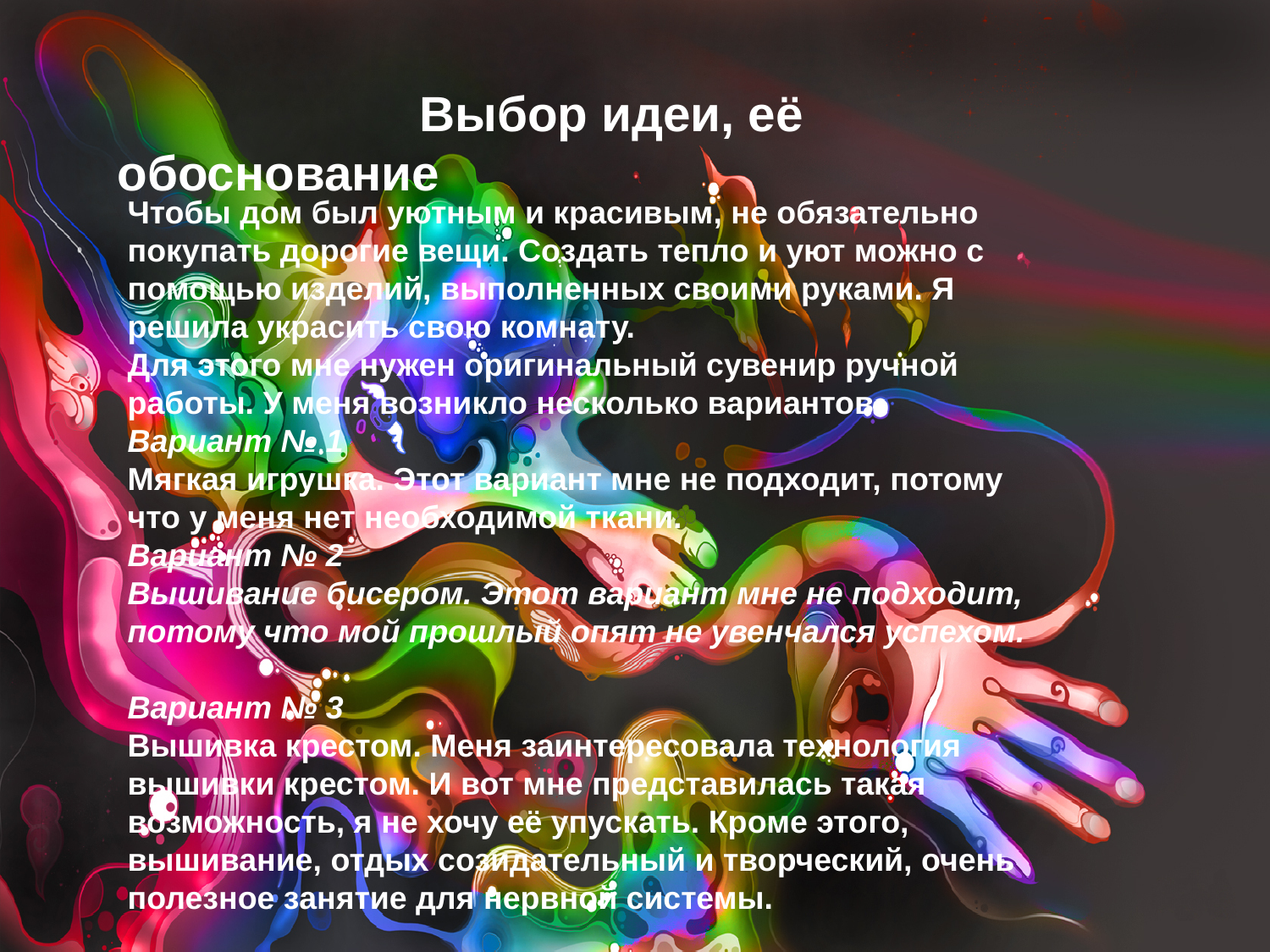

Выбор идеи, её обоснование
Чтобы дом был уютным и красивым, не обязательно покупать дорогие вещи. Создать тепло и уют можно с помощью изделий, выполненных своими руками. Я решила украсить свою комнату.
Для этого мне нужен оригинальный сувенир ручной работы. У меня возникло несколько вариантов.
Вариант № 1
Мягкая игрушка. Этот вариант мне не подходит, потому что у меня нет необходимой ткани.
Вариант № 2
Вышивание бисером. Этот вариант мне не подходит, потому что мой прошлый опят не увенчался успехом.

Вариант № 3
Вышивка крестом. Меня заинтересовала технология вышивки крестом. И вот мне представилась такая возможность, я не хочу её упускать. Кроме этого, вышивание, отдых созидательный и творческий, очень полезное занятие для нервной системы.